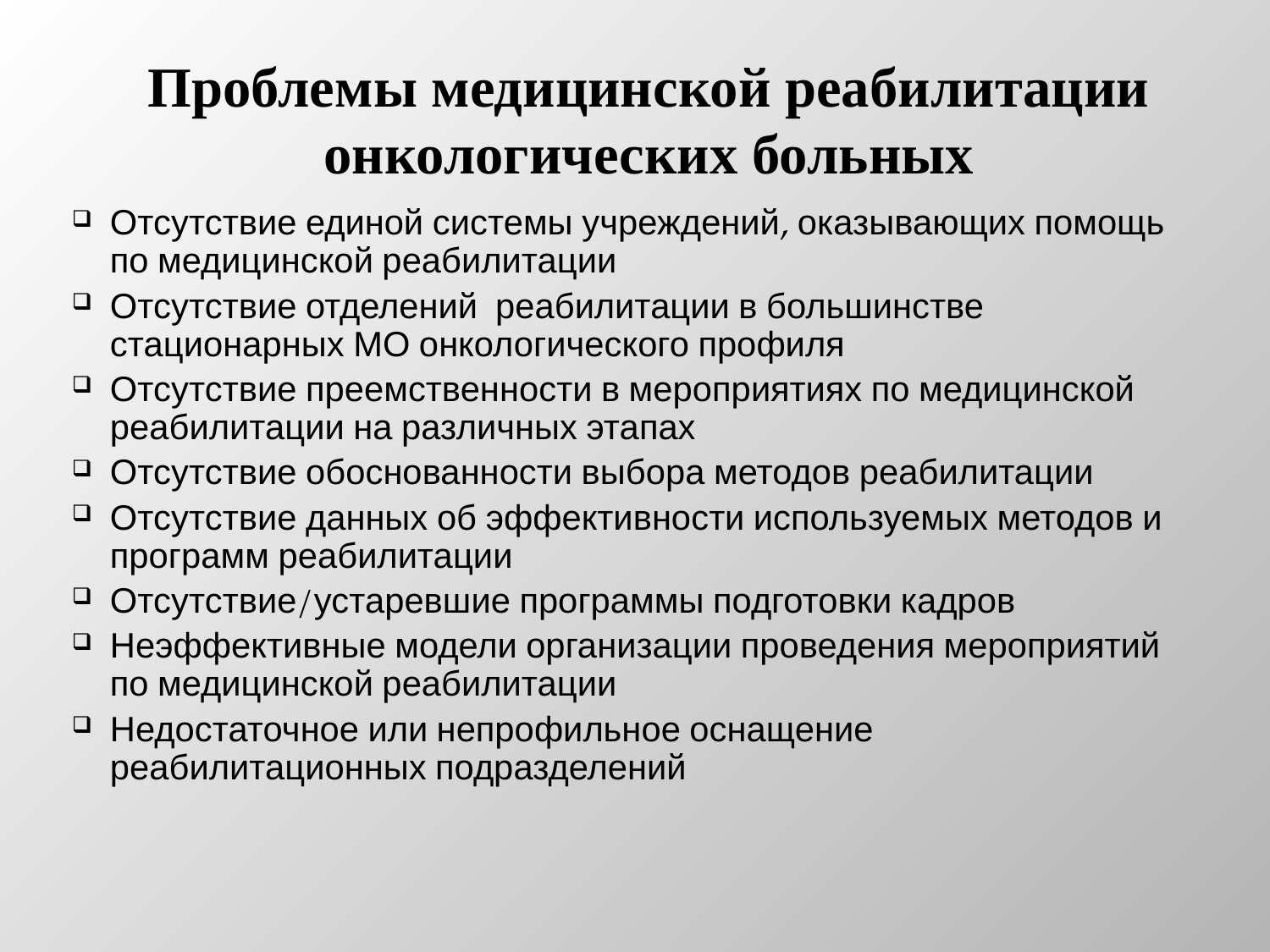

Проблемы медицинской реабилитации онкологических больных
Отсутствие единой системы учреждений, оказывающих помощь по медицинской реабилитации
Отсутствие отделений  реабилитации в большинстве стационарных МО онкологического профиля
Отсутствие преемственности в мероприятиях по медицинской реабилитации на различных этапах
Отсутствие обоснованности выбора методов реабилитации
Отсутствие данных об эффективности используемых методов и программ реабилитации
Отсутствие/устаревшие программы подготовки кадров
Неэффективные модели организации проведения мероприятий по медицинской реабилитации
Недостаточное или непрофильное оснащение реабилитационных подразделений